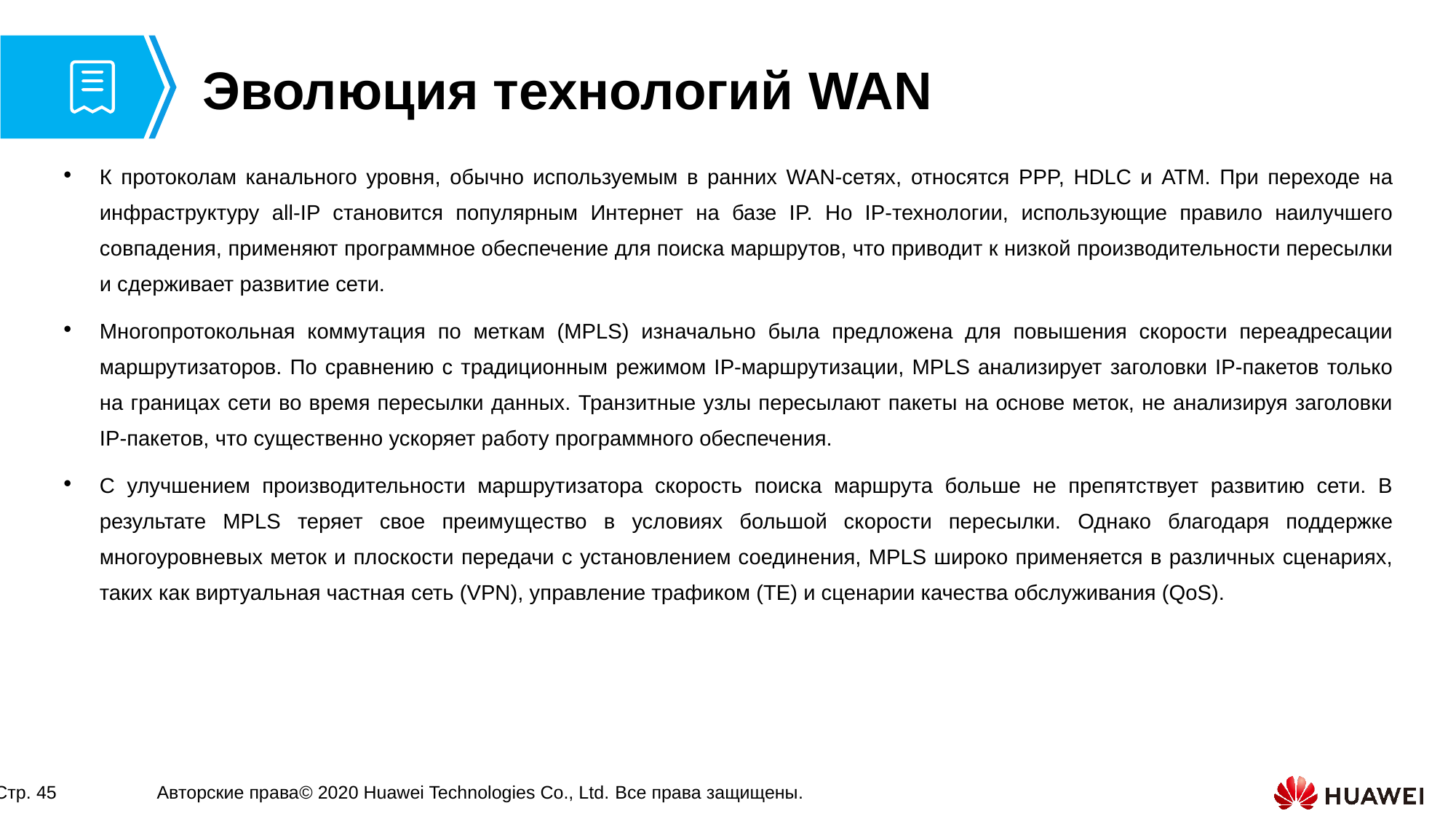

# Эволюция технологий WAN
К протоколам канального уровня, обычно используемым в ранних WAN-сетях, относятся PPP, HDLC и ATM. При переходе на инфраструктуру all-IP становится популярным Интернет на базе IP. Но IP-технологии, использующие правило наилучшего совпадения, применяют программное обеспечение для поиска маршрутов, что приводит к низкой производительности пересылки и сдерживает развитие сети.
Многопротокольная коммутация по меткам (MPLS) изначально была предложена для повышения скорости переадресации маршрутизаторов. По сравнению с традиционным режимом IP-маршрутизации, MPLS анализирует заголовки IP-пакетов только на границах сети во время пересылки данных. Транзитные узлы пересылают пакеты на основе меток, не анализируя заголовки IP-пакетов, что существенно ускоряет работу программного обеспечения.
С улучшением производительности маршрутизатора скорость поиска маршрута больше не препятствует развитию сети. В результате MPLS теряет свое преимущество в условиях большой скорости пересылки. Однако благодаря поддержке многоуровневых меток и плоскости передачи с установлением соединения, MPLS широко применяется в различных сценариях, таких как виртуальная частная сеть (VPN), управление трафиком (TE) и сценарии качества обслуживания (QoS).